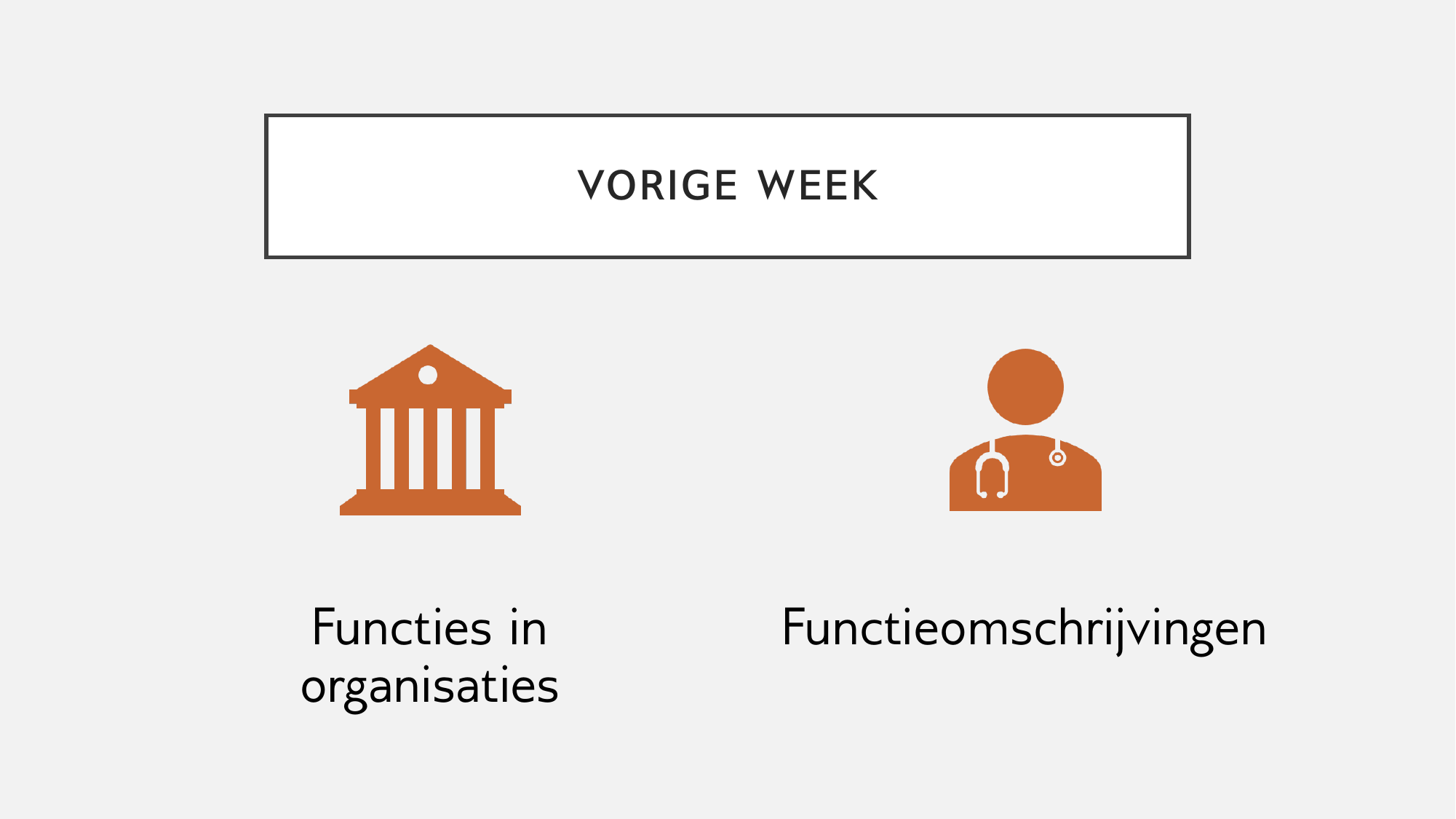

# Vorige week
Functies in organisaties
Functieomschrijvingen